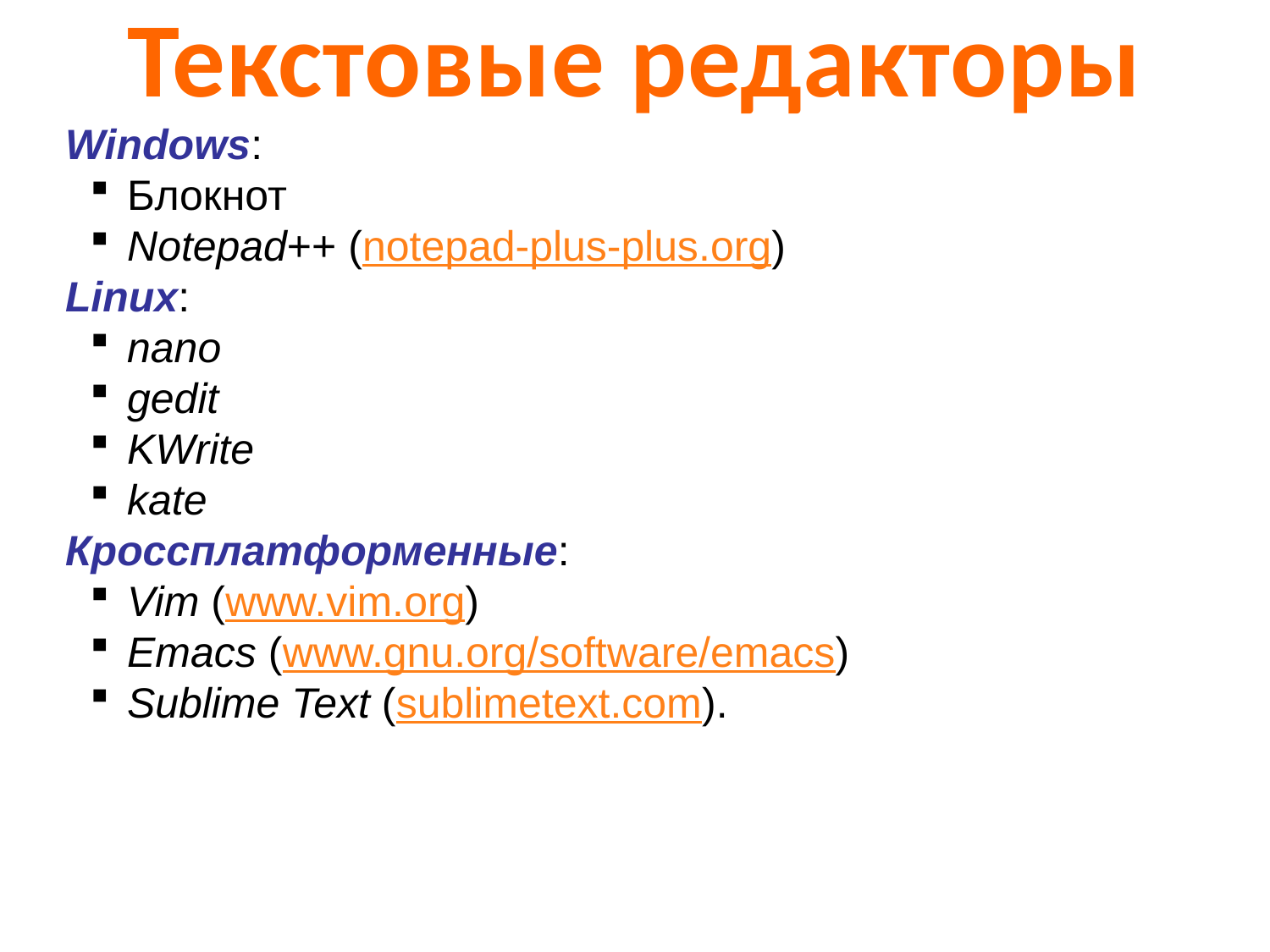

Текстовые редакторы
Windows:
Блокнот
Notepad++ (notepad-plus-plus.org)
Linux:
nano
gedit
KWrite
kate
Кроссплатформенные:
Vim (www.vim.org)
Emacs (www.gnu.org/software/emacs)
Sublime Text (sublimetext.com).